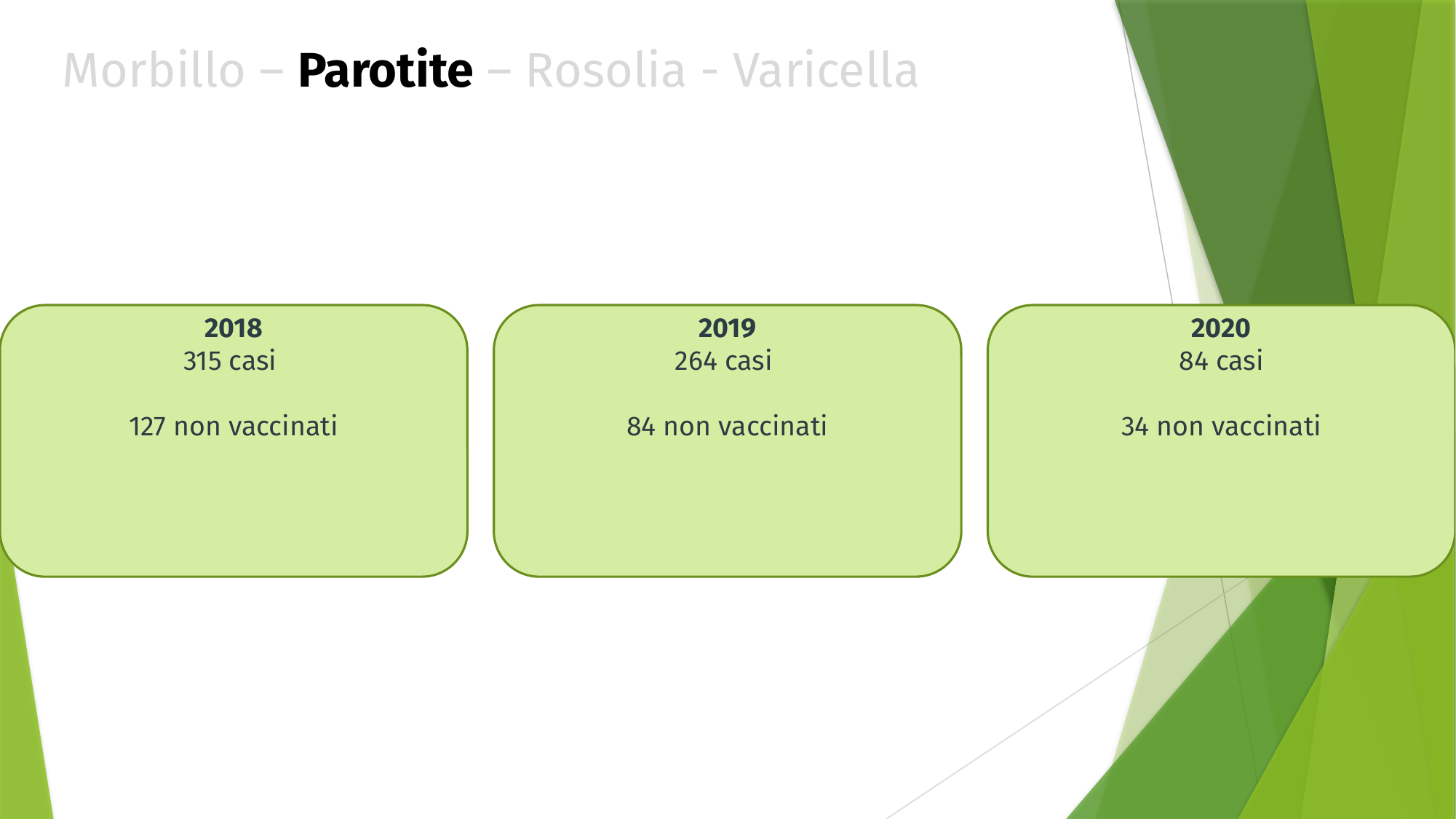

Morbillo – Parotite – Rosolia - Varicella
2018
315 casi

127 non vaccinati

2019
264 casi

84 non vaccinati

2020
84 casi

34 non vaccinati